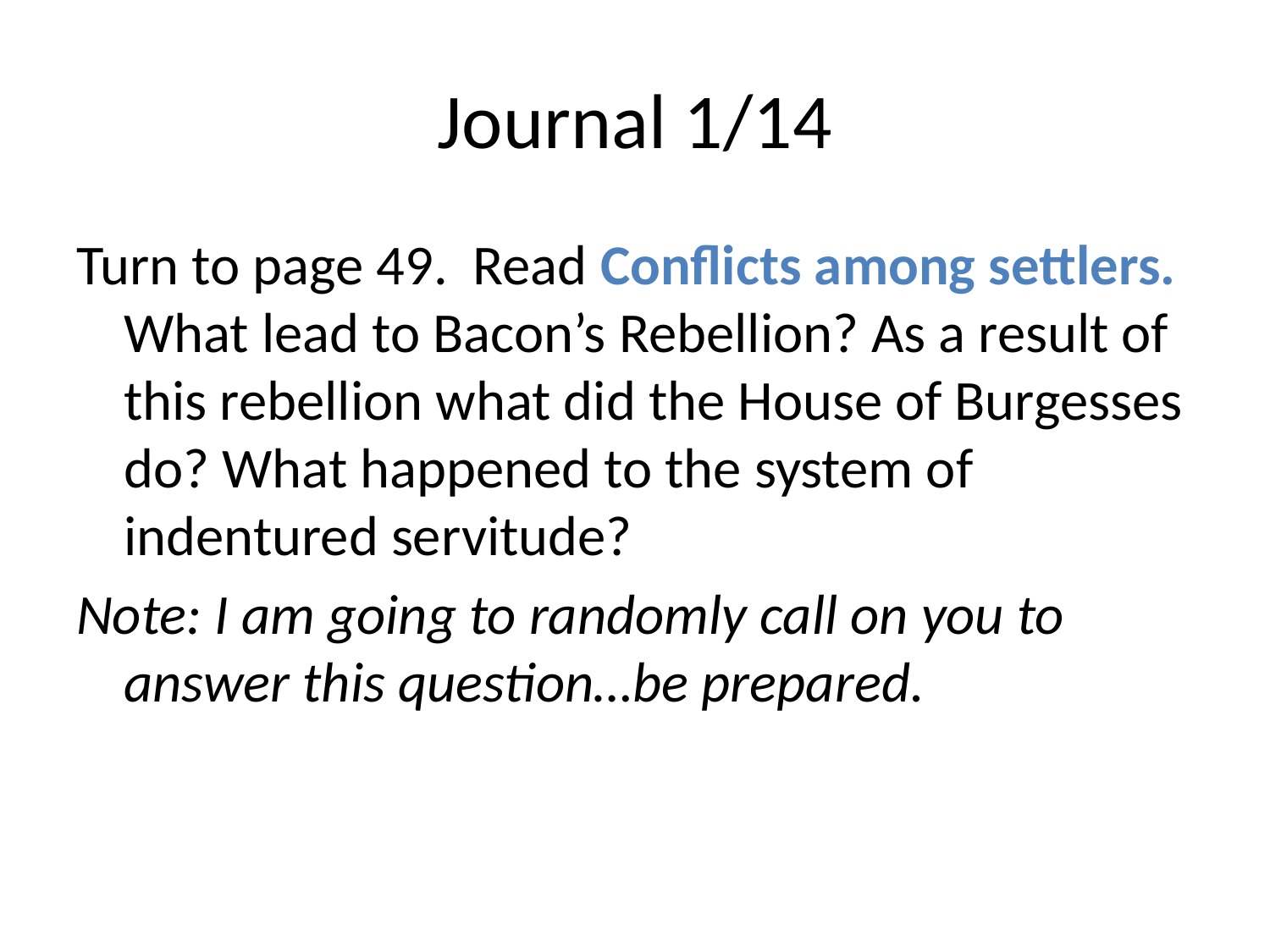

# Journal 1/14
Turn to page 49.  Read Conflicts among settlers. What lead to Bacon’s Rebellion? As a result of this rebellion what did the House of Burgesses do? What happened to the system of indentured servitude?
Note: I am going to randomly call on you to answer this question…be prepared.